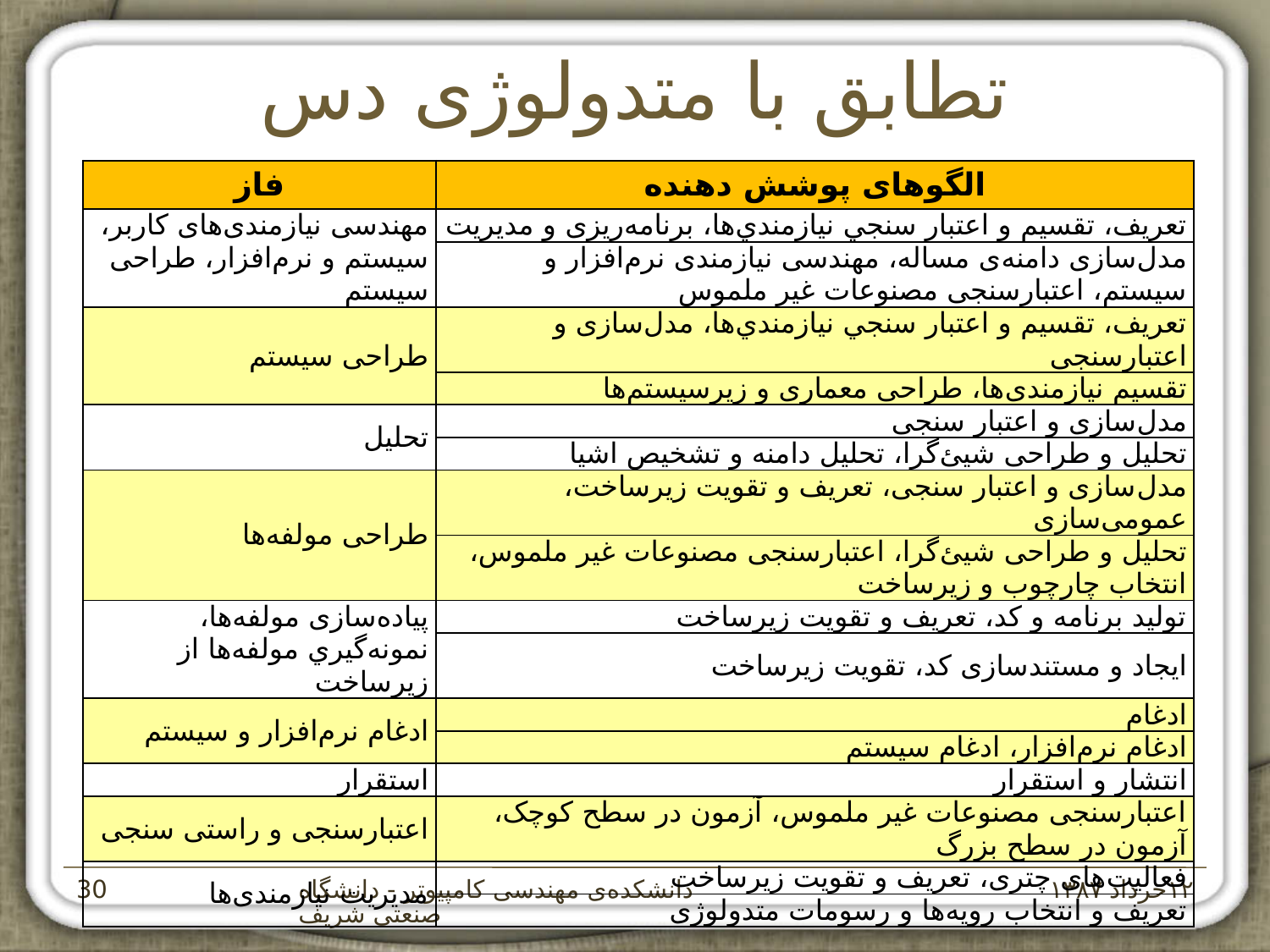

# تطابق با متدولوژی دس
| فاز | الگوهای پوشش دهنده |
| --- | --- |
| مهندسی نيازمندی‌های کاربر، سيستم و نرم‌افزار، طراحی سيستم | تعريف، تقسيم و اعتبار سنجي نيازمندي‌ها، برنامه‌ريزی و مديريت |
|  | مدل‌سازی دامنه‌ی مساله، مهندسی نيازمندی نرم‌افزار و سيستم، اعتبارسنجی مصنوعات غير ملموس |
| طراحی سيستم | تعريف، تقسيم و اعتبار سنجي نيازمندي‌ها، مدل‌سازی و اعتبارسنجی |
|  | تقسيم نيازمندی‌ها، طراحی معماری و زيرسيستم‌ها |
| تحليل | مدل‌سازی و اعتبار سنجی |
|  | تحليل و طراحی شيئ‌گرا، تحليل دامنه و تشخيص اشيا |
| طراحی مولفه‌ها | مدل‌سازی و اعتبار سنجی، تعريف و تقويت زيرساخت، عمومی‌سازی |
|  | تحليل و طراحی شيئ‌گرا، اعتبارسنجی مصنوعات غير ملموس، انتخاب چارچوب و زيرساخت |
| پياده‌سازی مولفه‌ها، نمونه‌گيري مولفه‌ها از زيرساخت | توليد برنامه و کد، تعريف و تقويت زيرساخت |
|  | ايجاد و مستند‌سازی کد، تقويت زيرساخت |
| ادغام نرم‌افزار و سيستم | ادغام |
|  | ادغام نرم‌افزار، ادغام سيستم |
| استقرار | انتشار و استقرار |
| اعتبارسنجی و راستی سنجی | اعتبارسنجی مصنوعات غير ملموس، آزمون در سطح کوچک، آزمون در سطح بزرگ |
| مديريت نيازمندی‌ها | فعاليت‌های چتری، تعريف و تقويت زيرساخت |
|  | تعريف و انتخاب رويه‌ها و رسومات متدولوژی |
دانشکده‌ی مهندسی کامپيوتر - دانشگاه صنعتی شريف
۱۲خرداد ۱۳۸۷
‌30